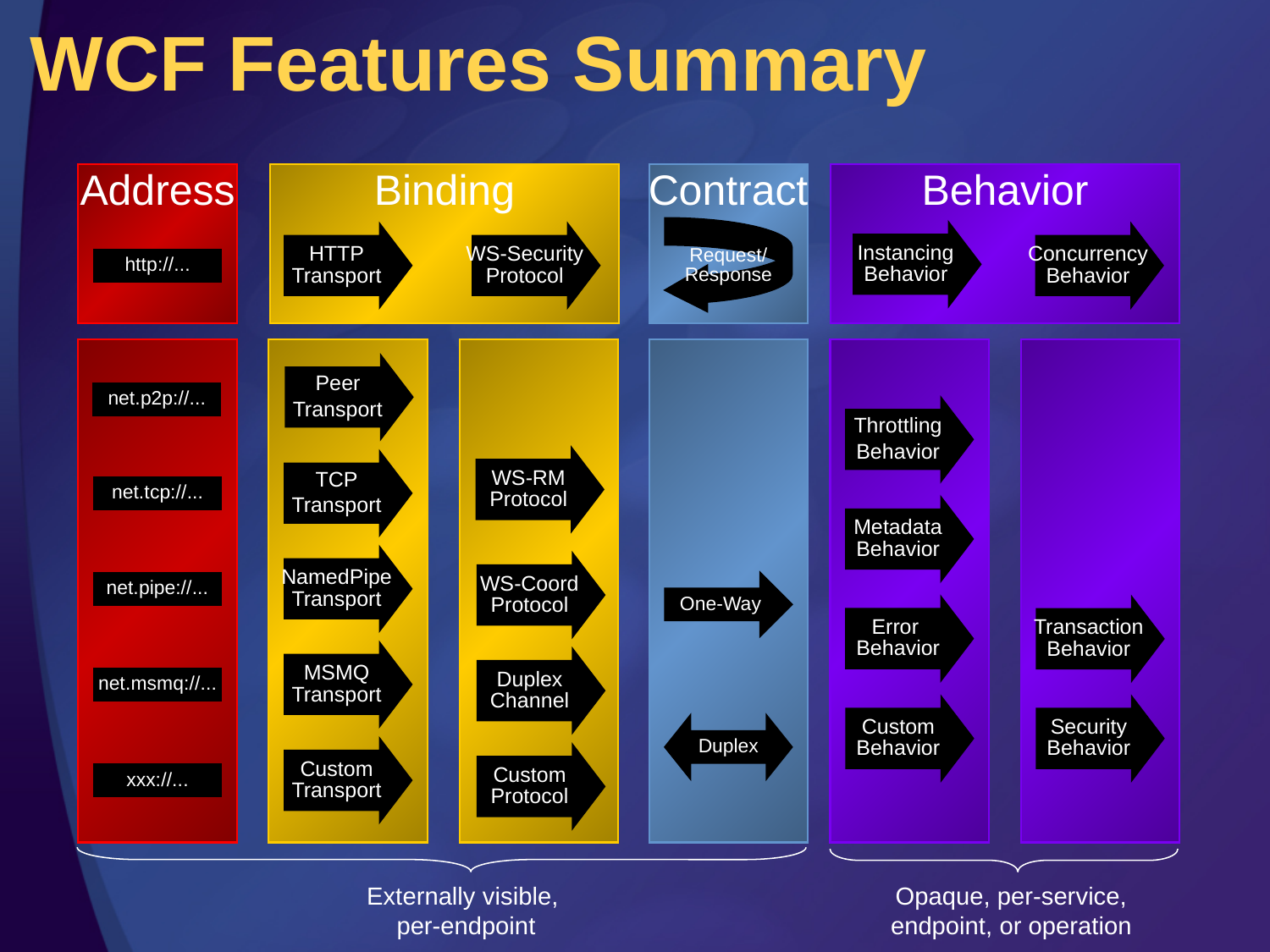

# WCF Features Summary
Address

Binding

Contract

Behavior

Request/
Response
Instancing
Behavior
HTTP
Transport
WS-Security
Protocol
Concurrency
Behavior
http://...

Peer
Transport
net.p2p://...
Throttling
Behavior
WS-RM
Protocol
TCP
Transport
net.tcp://...

Metadata
Behavior
NamedPipe
Transport
WS-Coord
Protocol
One-Way
net.pipe://...
Error
Behavior
Transaction
Behavior
MSMQ
Transport
Duplex
Channel
net.msmq://...

Custom
Behavior
Security
Behavior
Duplex
Custom
Transport
Custom
Protocol
xxx://...
Externally visible,
per-endpoint
Opaque, per-service,
endpoint, or operation